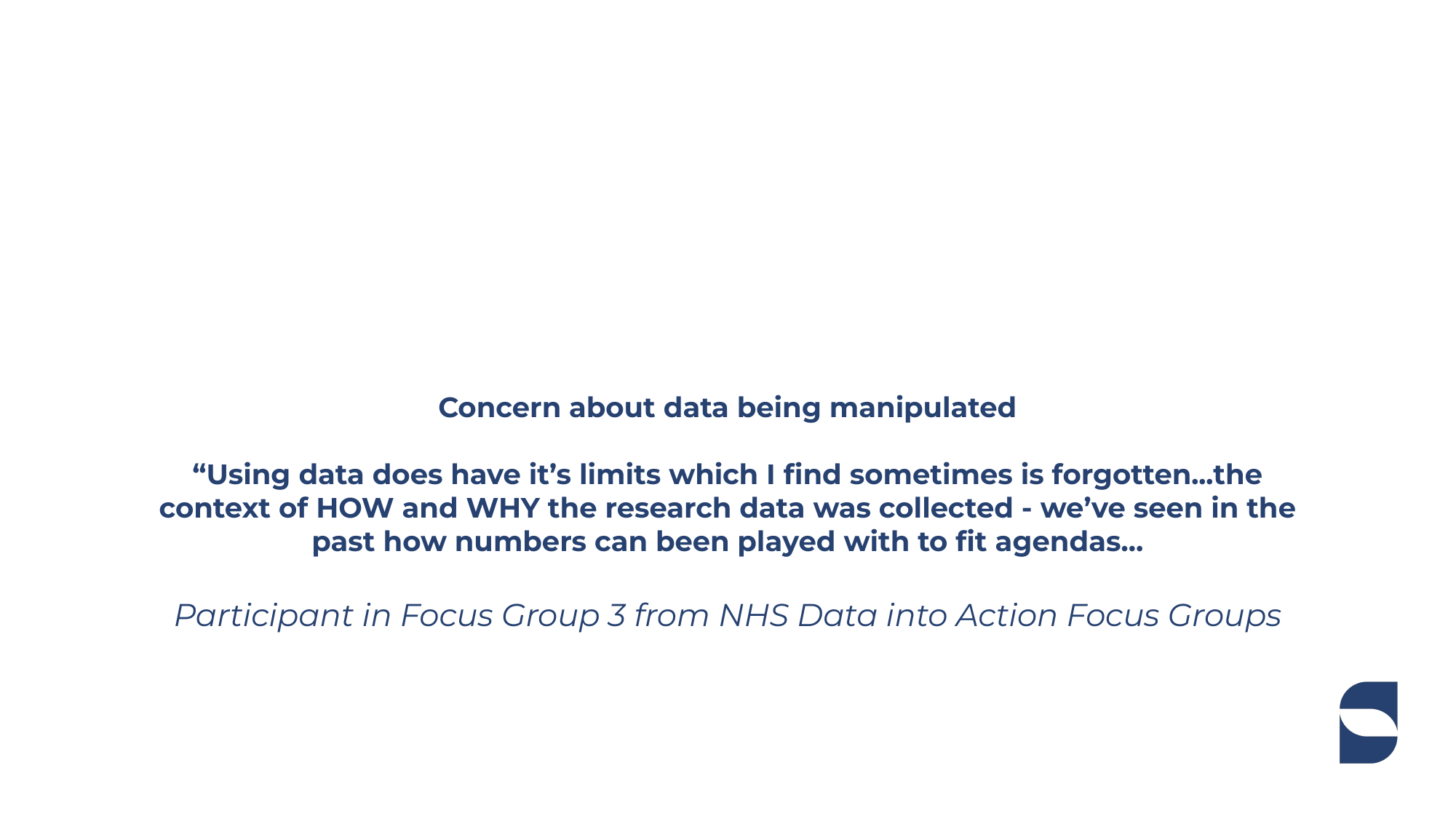

# Concern about data being manipulated “Using data does have it’s limits which I find sometimes is forgotten...the context of HOW and WHY the research data was collected - we’ve seen in the past how numbers can been played with to fit agendas… Participant in Focus Group 3 from NHS Data into Action Focus Groups